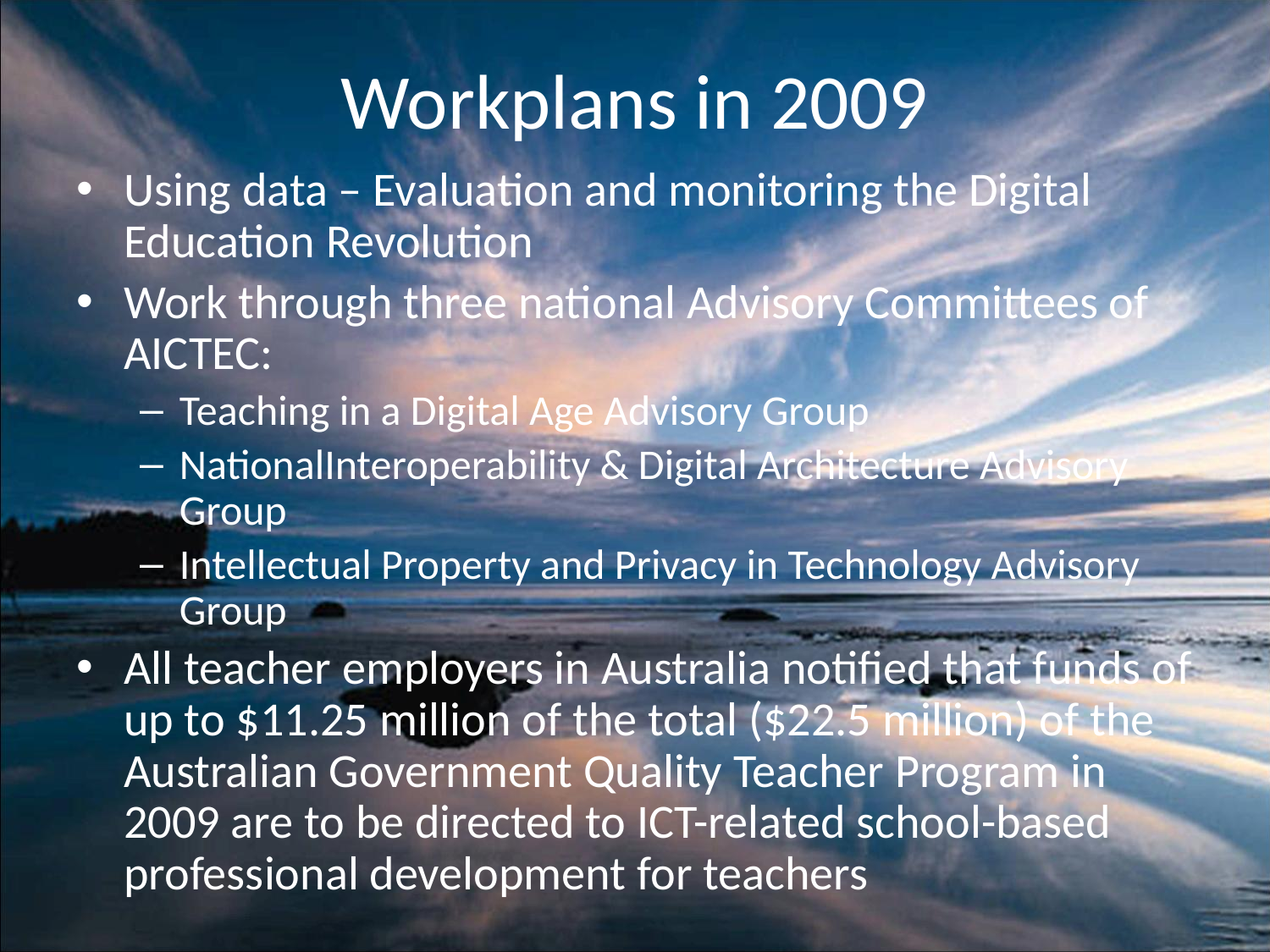

# Workplans in 2009
Using data – Evaluation and monitoring the Digital Education Revolution
Work through three national Advisory Committees of AICTEC:
Teaching in a Digital Age Advisory Group
NationalInteroperability & Digital Architecture Advisory Group
Intellectual Property and Privacy in Technology Advisory Group
All teacher employers in Australia notified that funds of up to $11.25 million of the total ($22.5 million) of the Australian Government Quality Teacher Program in 2009 are to be directed to ICT-related school-based professional development for teachers